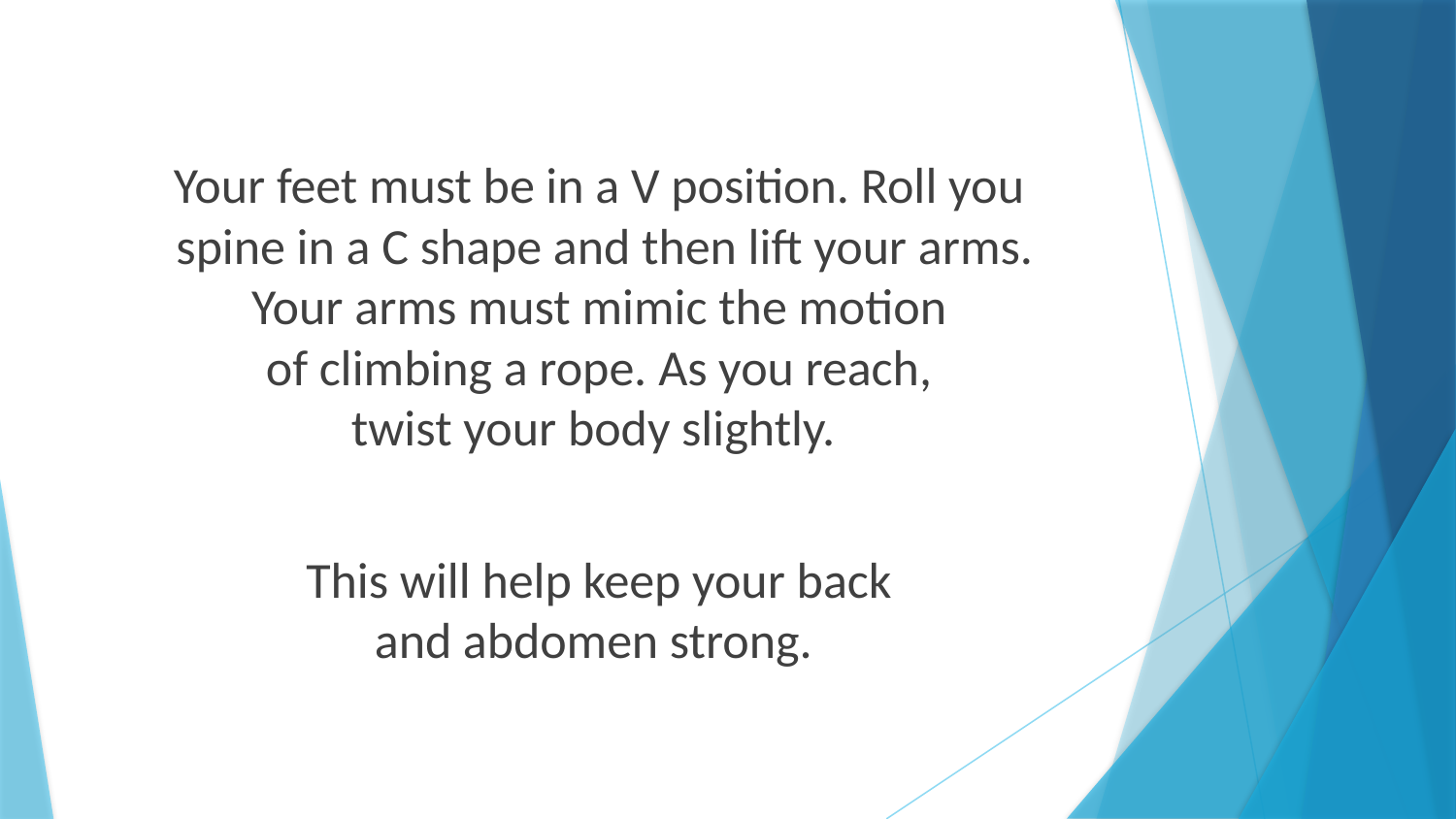

Your feet must be in a V position. Roll you
 spine in a C shape and then lift your arms.
Your arms must mimic the motion
of climbing a rope. As you reach,
twist your body slightly.

This will help keep your back
and abdomen strong.